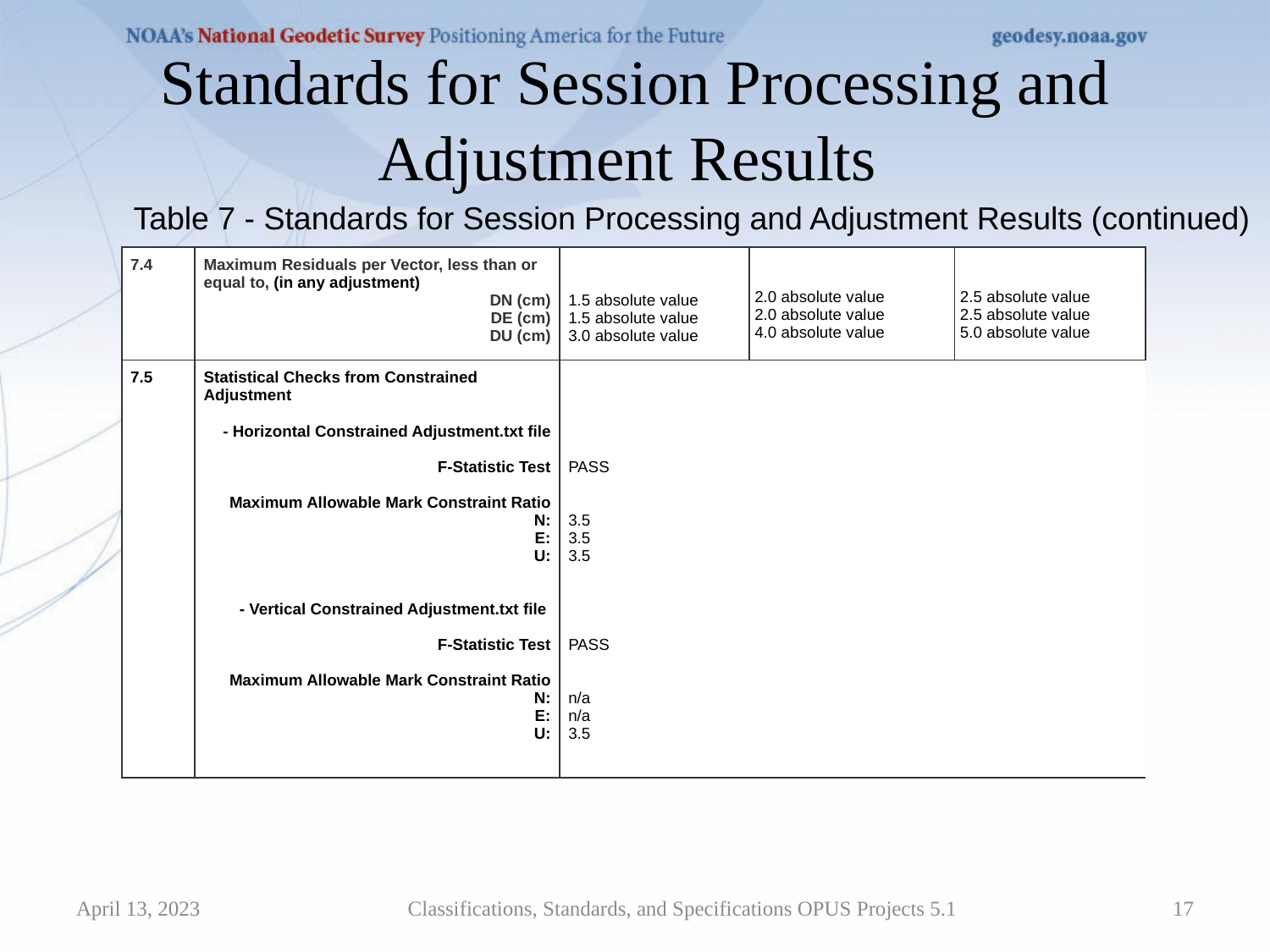

# Standards for Session Processing and Adjustment Results
Table 7 - Standards for Session Processing and Adjustment Results (continued)
| 7.4 | Maximum Residuals per Vector, less than or equal to, (in any adjustment)  DN (cm) DE (cm) DU (cm) | 1.5 absolute value 1.5 absolute value 3.0 absolute value | 2.0 absolute value 2.0 absolute value 4.0 absolute value | 2.5 absolute value 2.5 absolute value 5.0 absolute value |
| --- | --- | --- | --- | --- |
| 7.5 | Statistical Checks from Constrained Adjustment - Horizontal Constrained Adjustment.txt file F-Statistic Test Maximum Allowable Mark Constraint Ratio N: E: U: - Vertical Constrained Adjustment.txt file  F-Statistic Test Maximum Allowable Mark Constraint Ratio N: E: U: | PASS 3.5 3.5 3.5 PASS n/a n/a 3.5 |  |  |
April 13, 2023
Classifications, Standards, and Specifications OPUS Projects 5.1
17